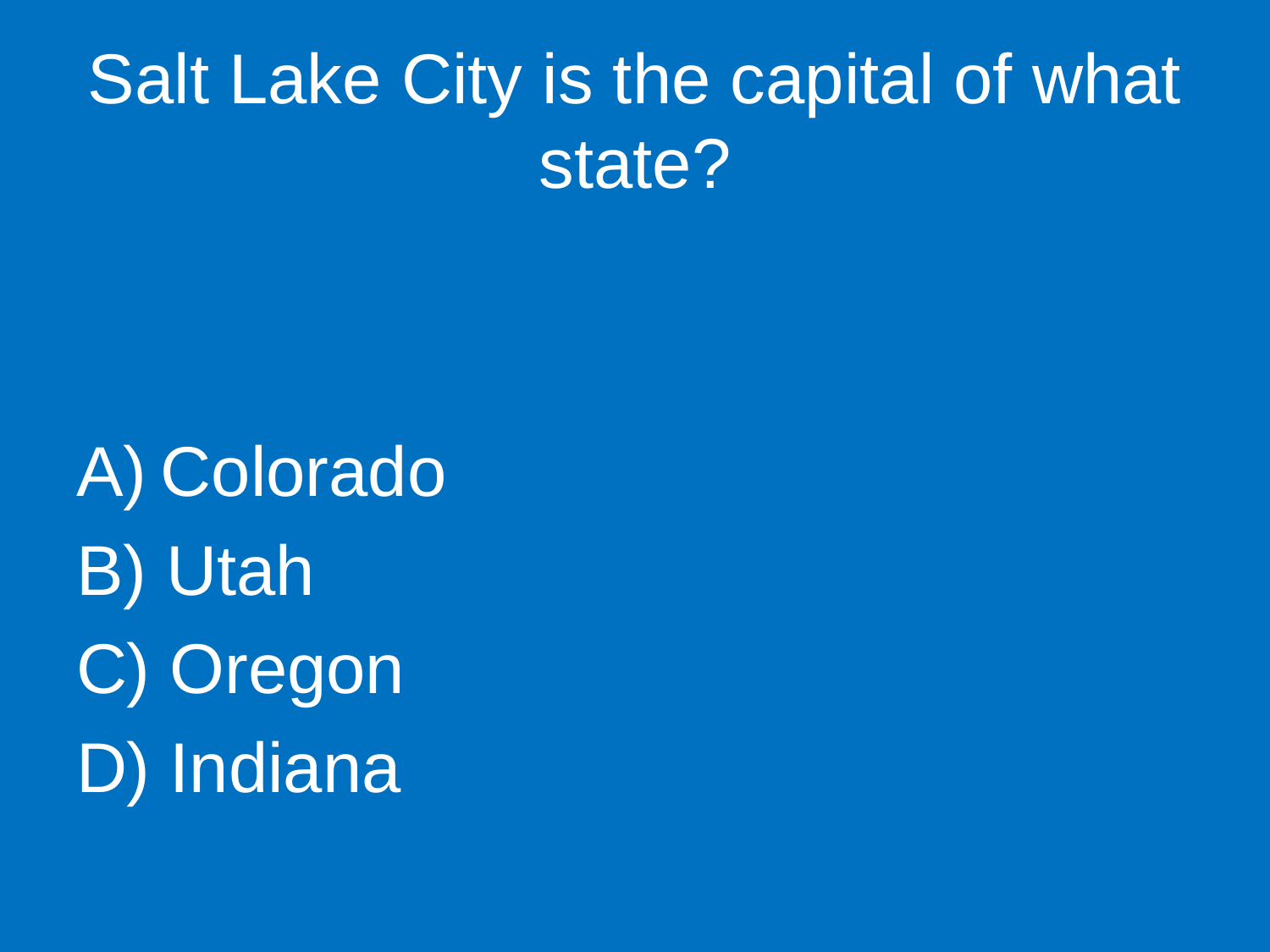

# Salt Lake City is the capital of what state?

Colorado
B) Utah
C) Oregon
D) Indiana